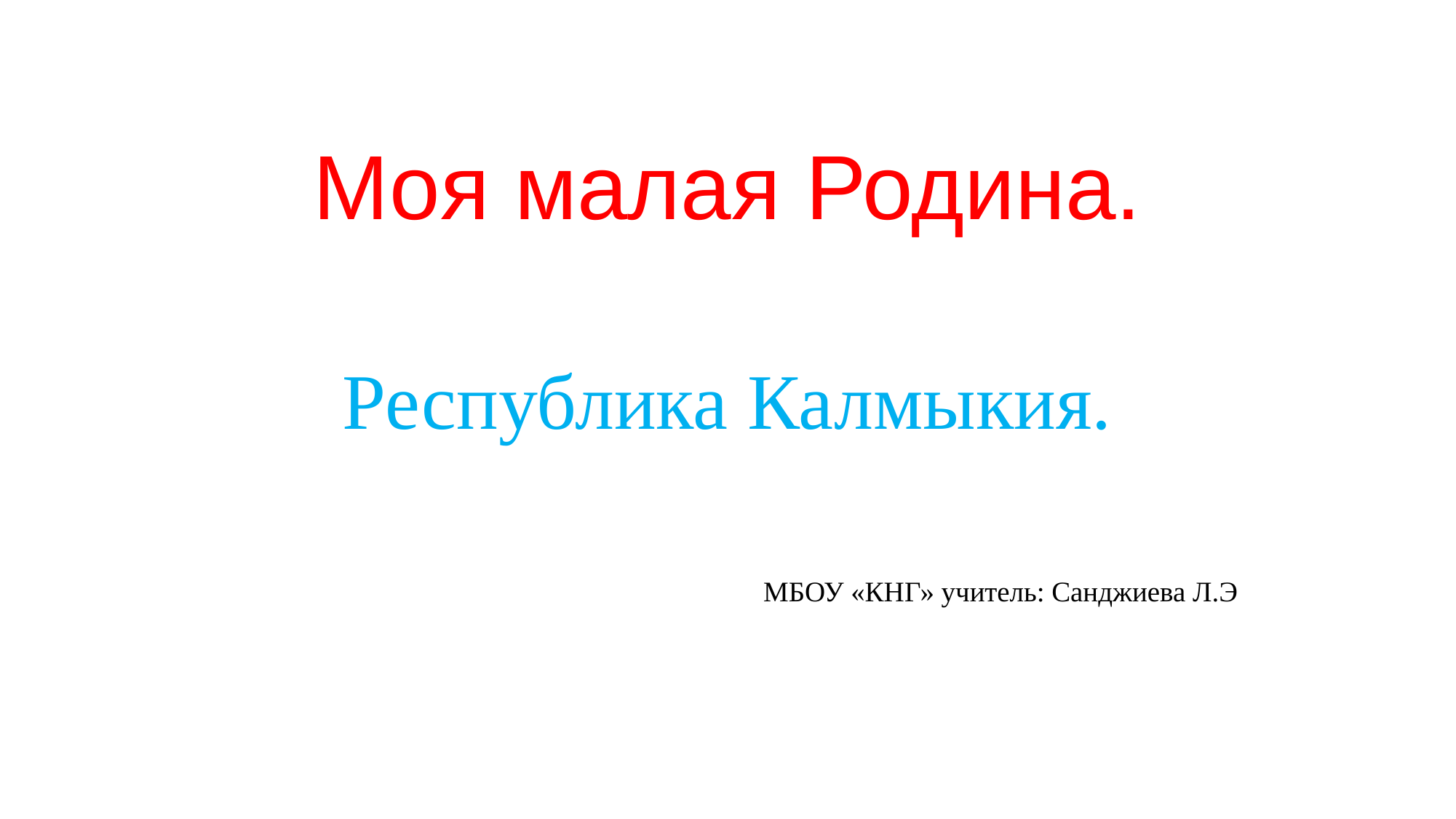

# Моя малая Родина.

Республика Калмыкия.

                                                                             МБОУ «КНГ» учитель: Санджиева Л.Э